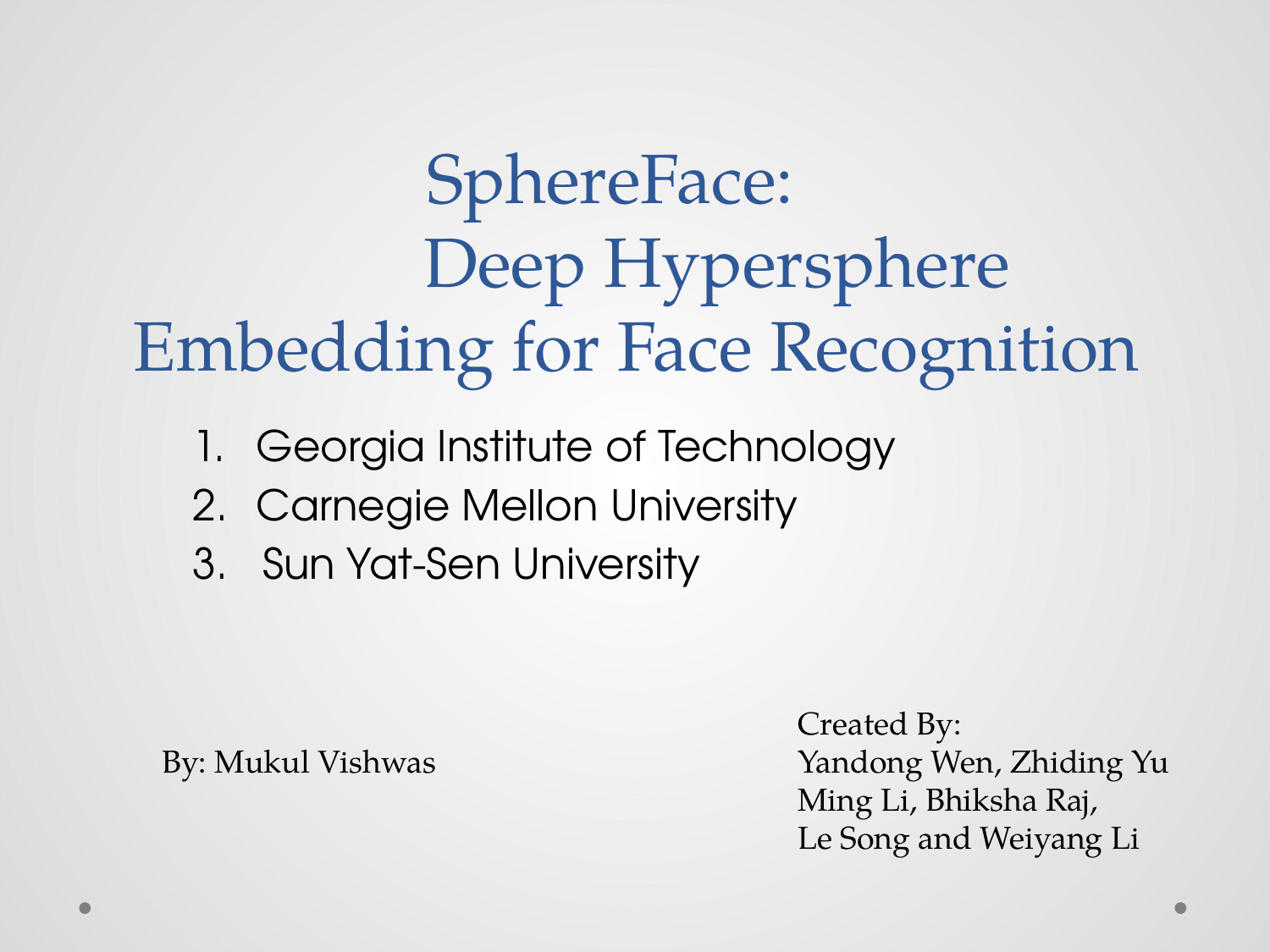

# SphereFace:                     	 Deep Hypersphere Embedding for Face Recognition
Georgia Institute of Technology
Carnegie Mellon University
3.   Sun Yat-Sen University
Created By:
Yandong Wen, Zhiding Yu
Ming Li, Bhiksha Raj,
Le Song and Weiyang Li
By: Mukul Vishwas